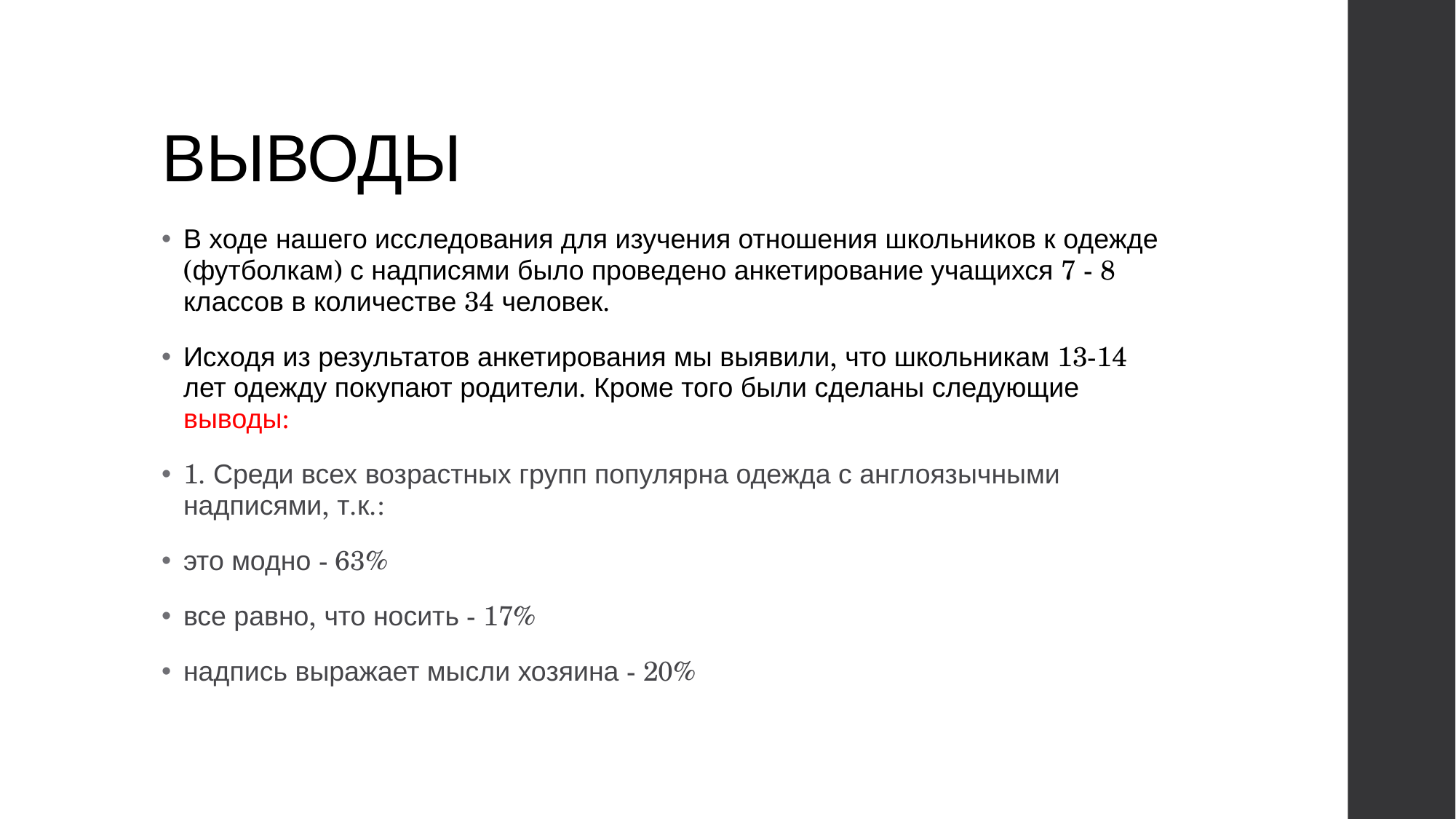

# ВЫВОДЫ
В ходе нашего исследования для изучения отношения школьников к одежде (футболкам) с надписями было проведено анкетирование учащихся 7 - 8 классов в количестве 34 человек.
Исходя из результатов анкетирования мы выявили, что школьникам 13-14 лет одежду покупают родители. Кроме того были сделаны следующие выводы:
1. Среди всех возрастных групп популярна одежда с англоязычными надписями, т.к.:
это модно - 63%
все равно, что носить - 17%
надпись выражает мысли хозяина - 20%